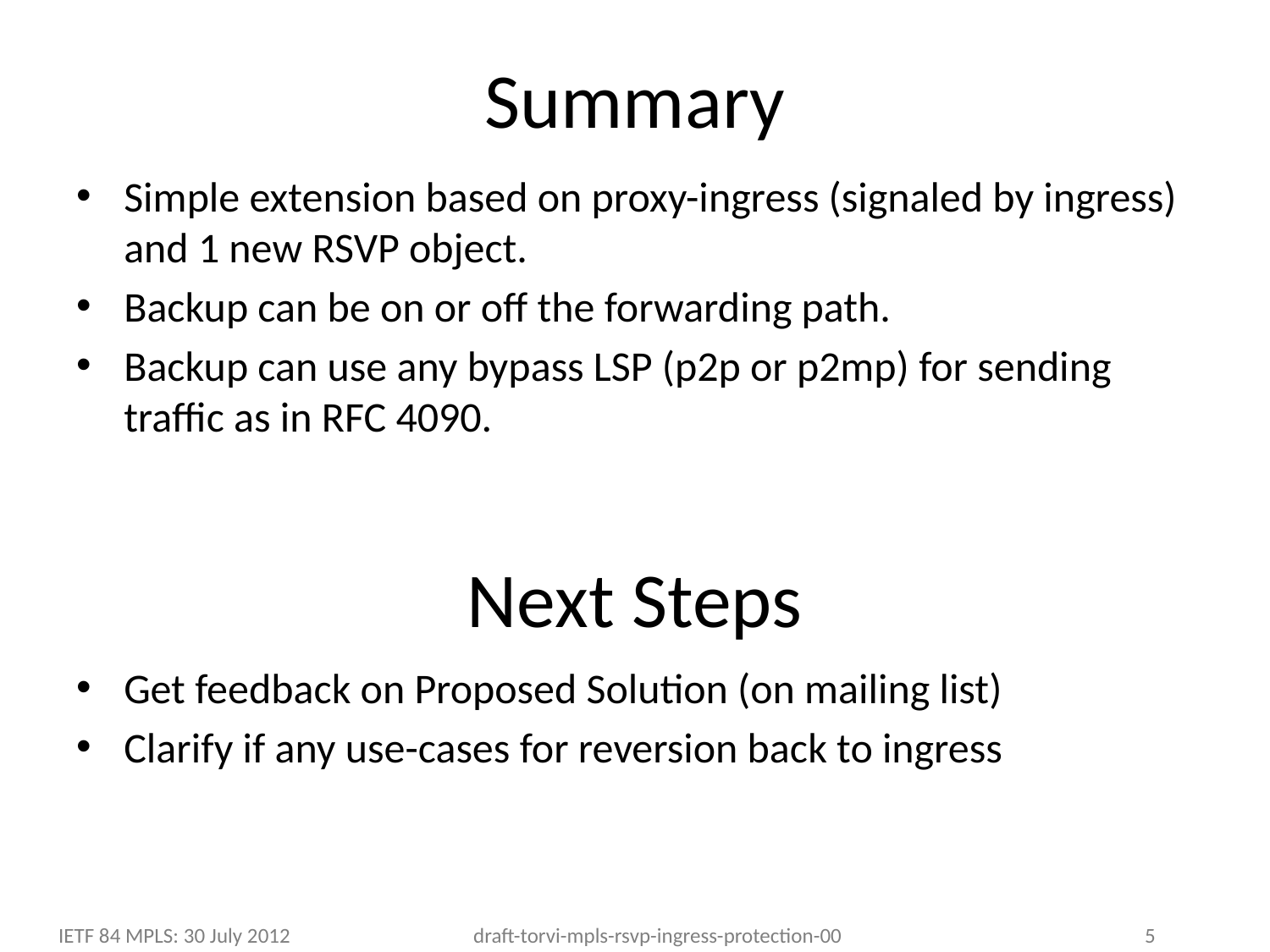

# Summary
Simple extension based on proxy-ingress (signaled by ingress) and 1 new RSVP object.
Backup can be on or off the forwarding path.
Backup can use any bypass LSP (p2p or p2mp) for sending traffic as in RFC 4090.

Next Steps
Get feedback on Proposed Solution (on mailing list)
Clarify if any use-cases for reversion back to ingress